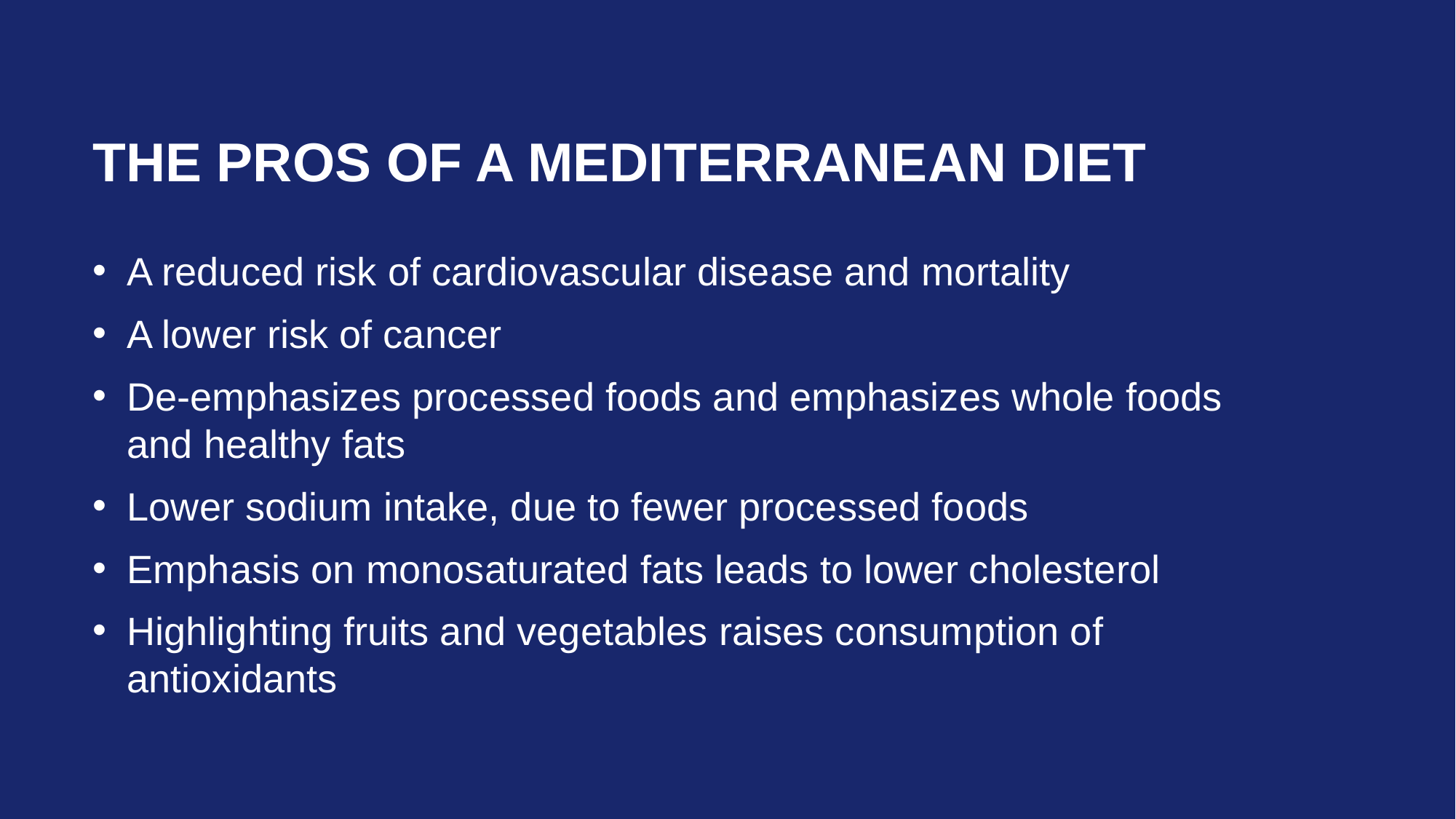

# The Pros of a Mediterranean Diet
A reduced risk of cardiovascular disease and mortality
A lower risk of cancer
De-emphasizes processed foods and emphasizes whole foods and healthy fats
Lower sodium intake, due to fewer processed foods
Emphasis on monosaturated fats leads to lower cholesterol
Highlighting fruits and vegetables raises consumption of antioxidants